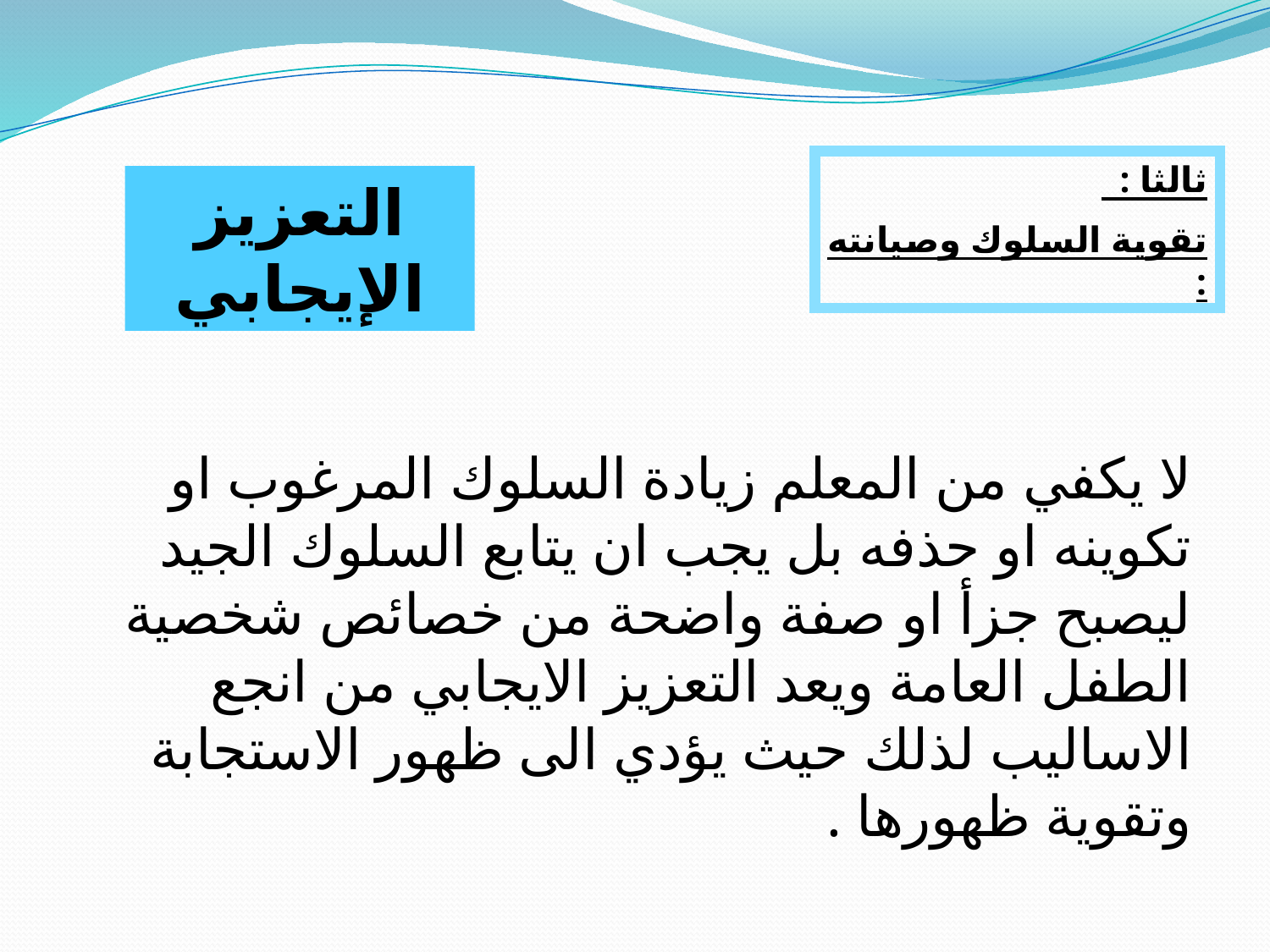

ثالثا :
تقوية السلوك وصيانته :
التعزيز الإيجابي
لا يكفي من المعلم زيادة السلوك المرغوب او تكوينه او حذفه بل يجب ان يتابع السلوك الجيد ليصبح جزأ او صفة واضحة من خصائص شخصية الطفل العامة ويعد التعزيز الايجابي من انجع الاساليب لذلك حيث يؤدي الى ظهور الاستجابة وتقوية ظهورها .